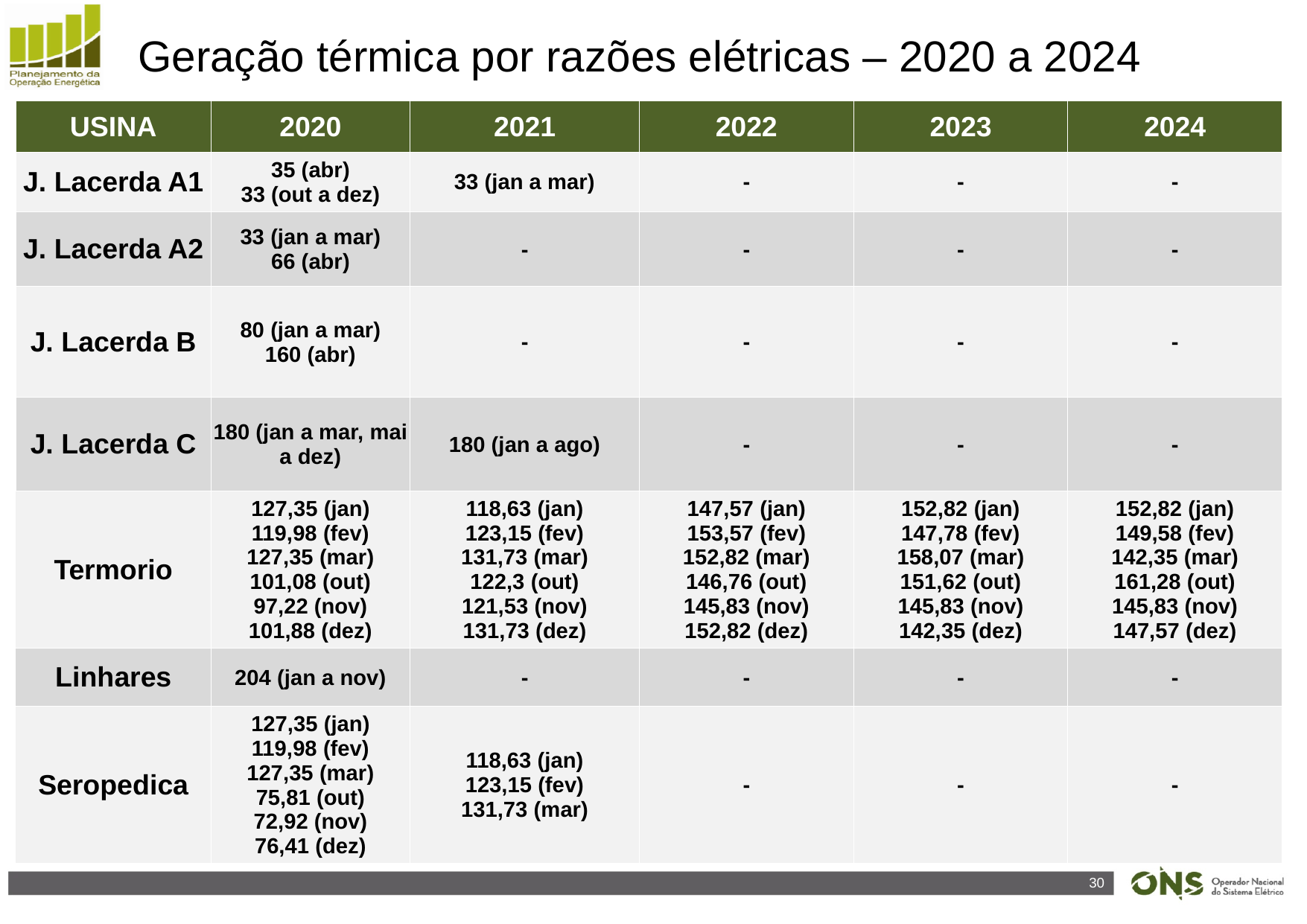

Geração térmica por razões elétricas – 2020 a 2024
| USINA | 2020 | 2021 | 2022 | 2023 | 2024 |
| --- | --- | --- | --- | --- | --- |
| J. Lacerda A1 | 35 (abr) 33 (out a dez) | 33 (jan a mar) | - | - | - |
| J. Lacerda A2 | 33 (jan a mar) 66 (abr) | - | - | - | - |
| J. Lacerda B | 80 (jan a mar) 160 (abr) | - | - | - | - |
| J. Lacerda C | 180 (jan a mar, mai a dez) | 180 (jan a ago) | - | - | - |
| Termorio | 127,35 (jan) 119,98 (fev) 127,35 (mar) 101,08 (out) 97,22 (nov) 101,88 (dez) | 118,63 (jan) 123,15 (fev) 131,73 (mar) 122,3 (out) 121,53 (nov) 131,73 (dez) | 147,57 (jan) 153,57 (fev) 152,82 (mar) 146,76 (out) 145,83 (nov) 152,82 (dez) | 152,82 (jan) 147,78 (fev) 158,07 (mar) 151,62 (out) 145,83 (nov) 142,35 (dez) | 152,82 (jan) 149,58 (fev) 142,35 (mar) 161,28 (out) 145,83 (nov) 147,57 (dez) |
| Linhares | 204 (jan a nov) | - | - | - | - |
| Seropedica | 127,35 (jan) 119,98 (fev) 127,35 (mar) 75,81 (out) 72,92 (nov) 76,41 (dez) | 118,63 (jan) 123,15 (fev) 131,73 (mar) | - | - | - |